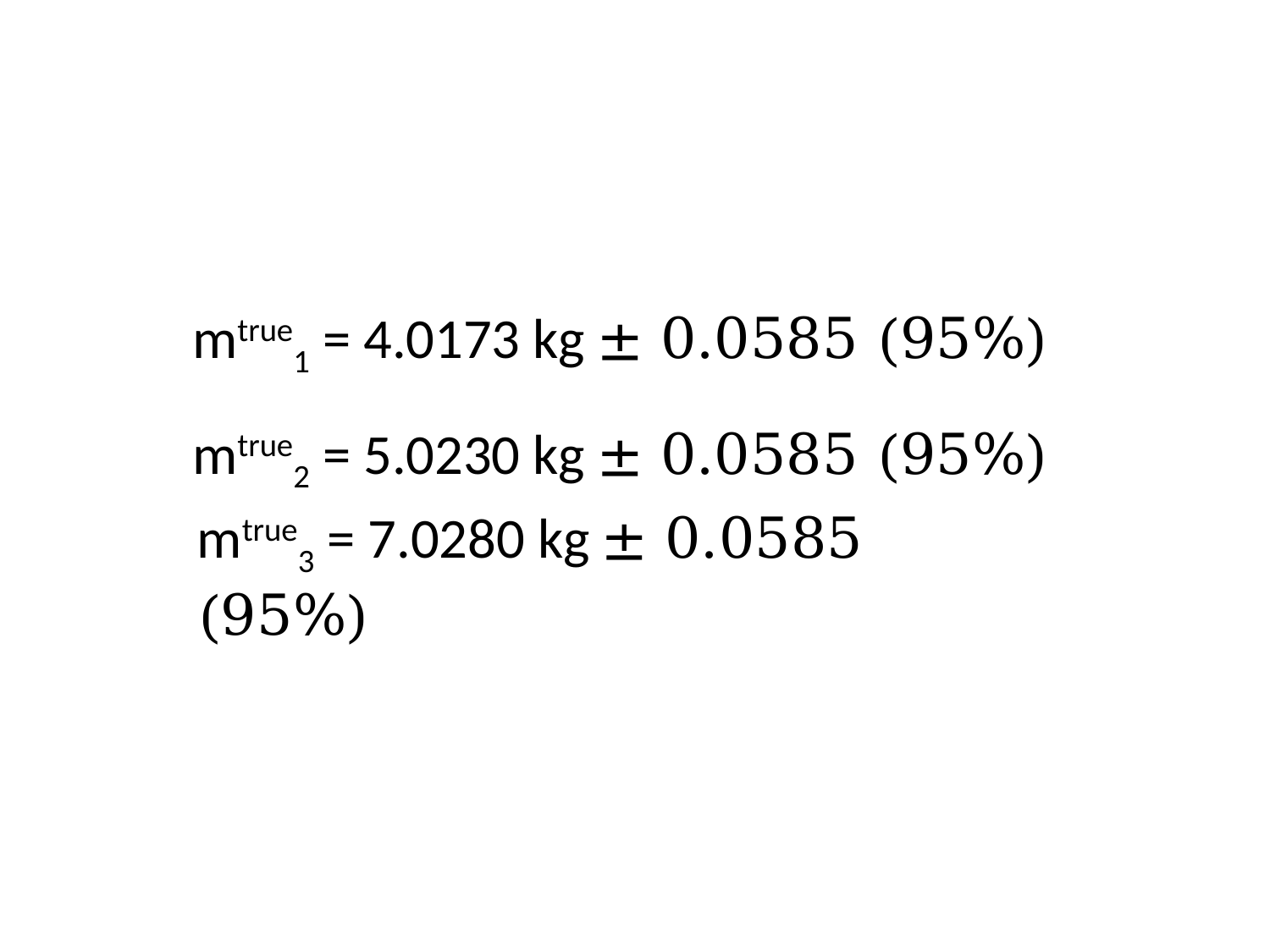

mtrue1 = 4.0173 kg ± 0.0585 (95%)

mtrue2 = 5.0230 kg ± 0.0585 (95%)

mtrue3 = 7.0280 kg ± 0.0585 (95%)